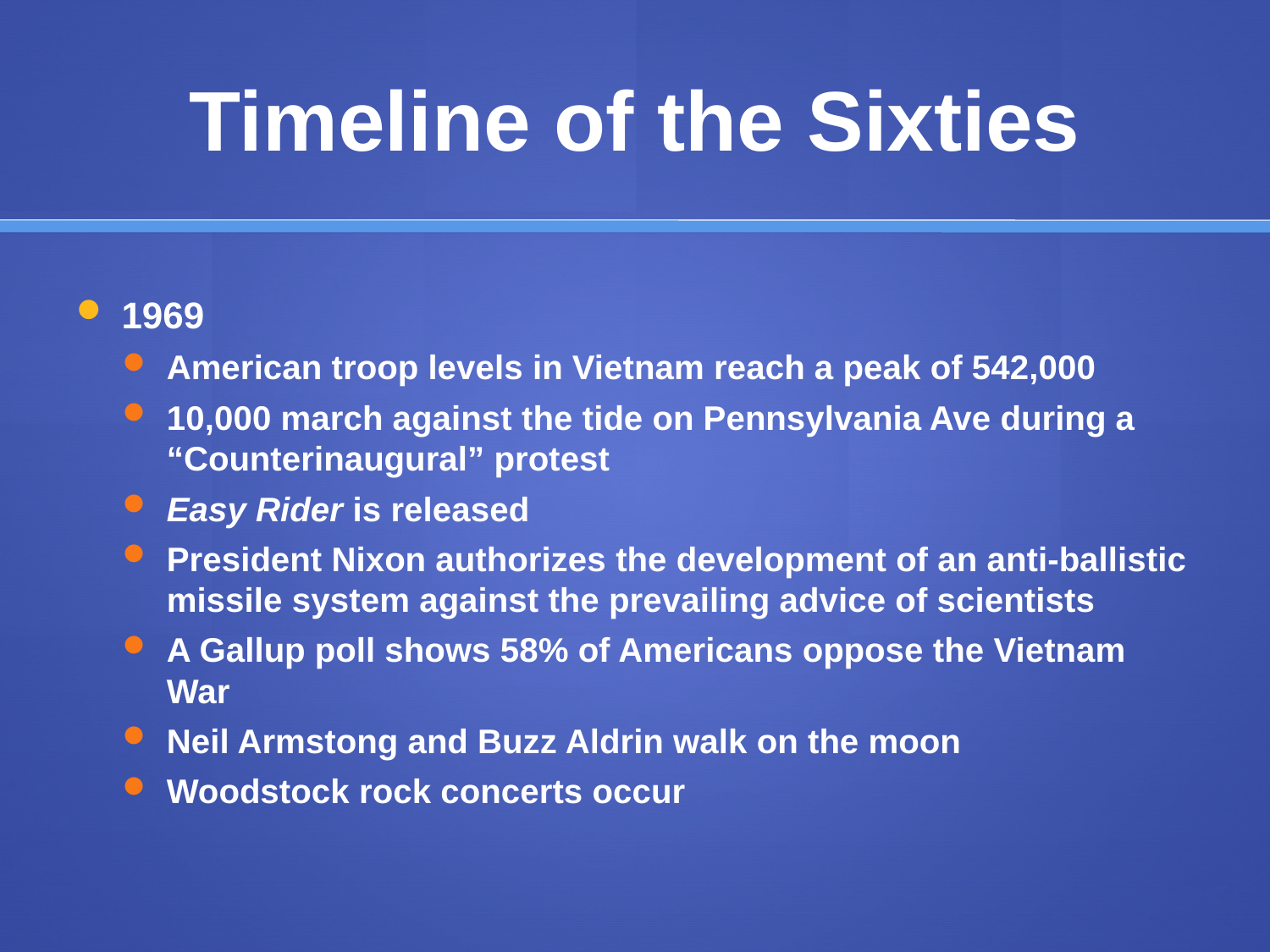

# Timeline of the Sixties
1969
American troop levels in Vietnam reach a peak of 542,000
10,000 march against the tide on Pennsylvania Ave during a “Counterinaugural” protest
Easy Rider is released
President Nixon authorizes the development of an anti-ballistic missile system against the prevailing advice of scientists
A Gallup poll shows 58% of Americans oppose the Vietnam War
Neil Armstong and Buzz Aldrin walk on the moon
Woodstock rock concerts occur